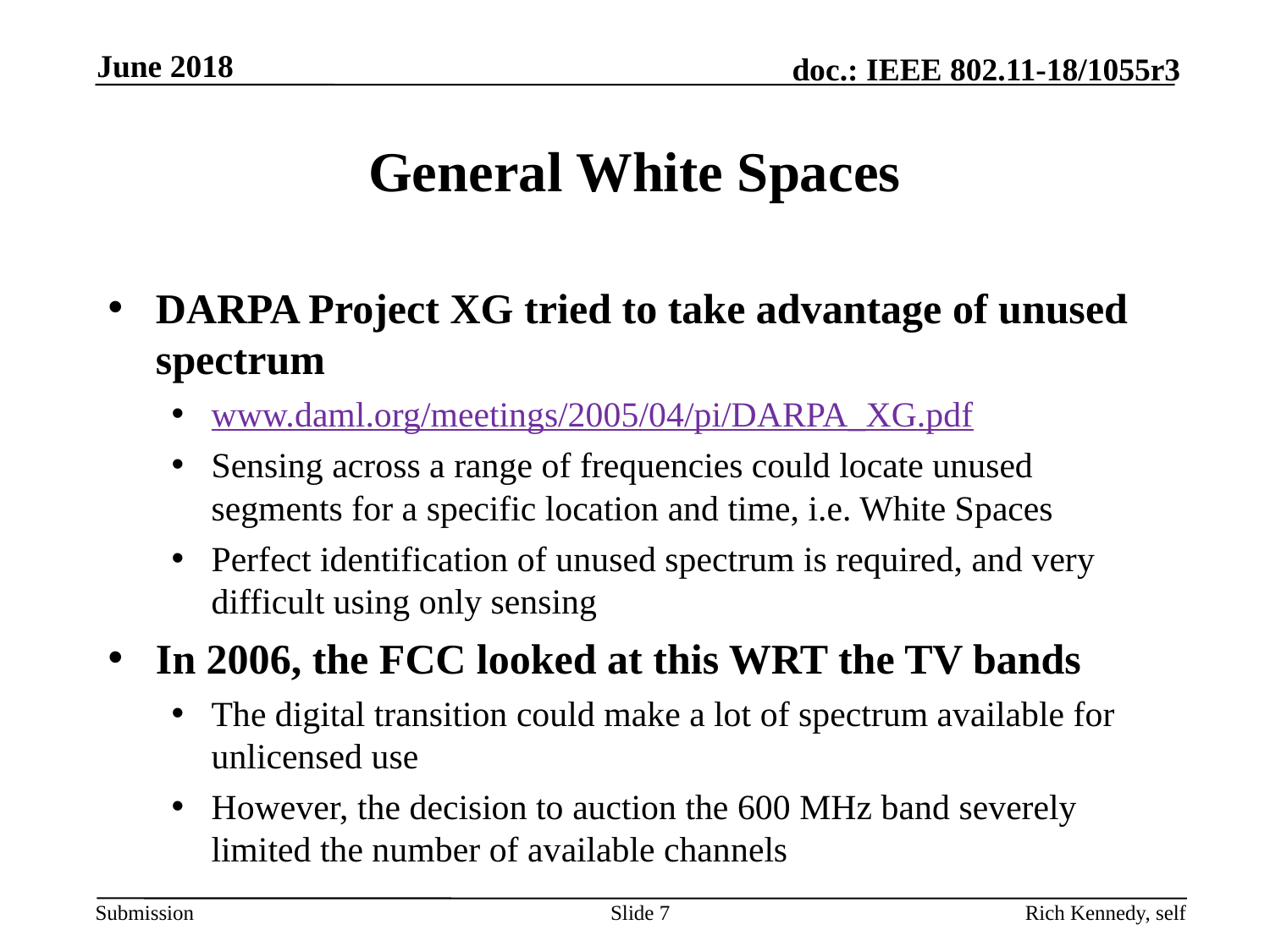

June 2018
# General White Spaces
DARPA Project XG tried to take advantage of unused spectrum
www.daml.org/meetings/2005/04/pi/DARPA_XG.pdf
Sensing across a range of frequencies could locate unused segments for a specific location and time, i.e. White Spaces
Perfect identification of unused spectrum is required, and very difficult using only sensing
In 2006, the FCC looked at this WRT the TV bands
The digital transition could make a lot of spectrum available for unlicensed use
However, the decision to auction the 600 MHz band severely limited the number of available channels

Slide 7
Rich Kennedy, self